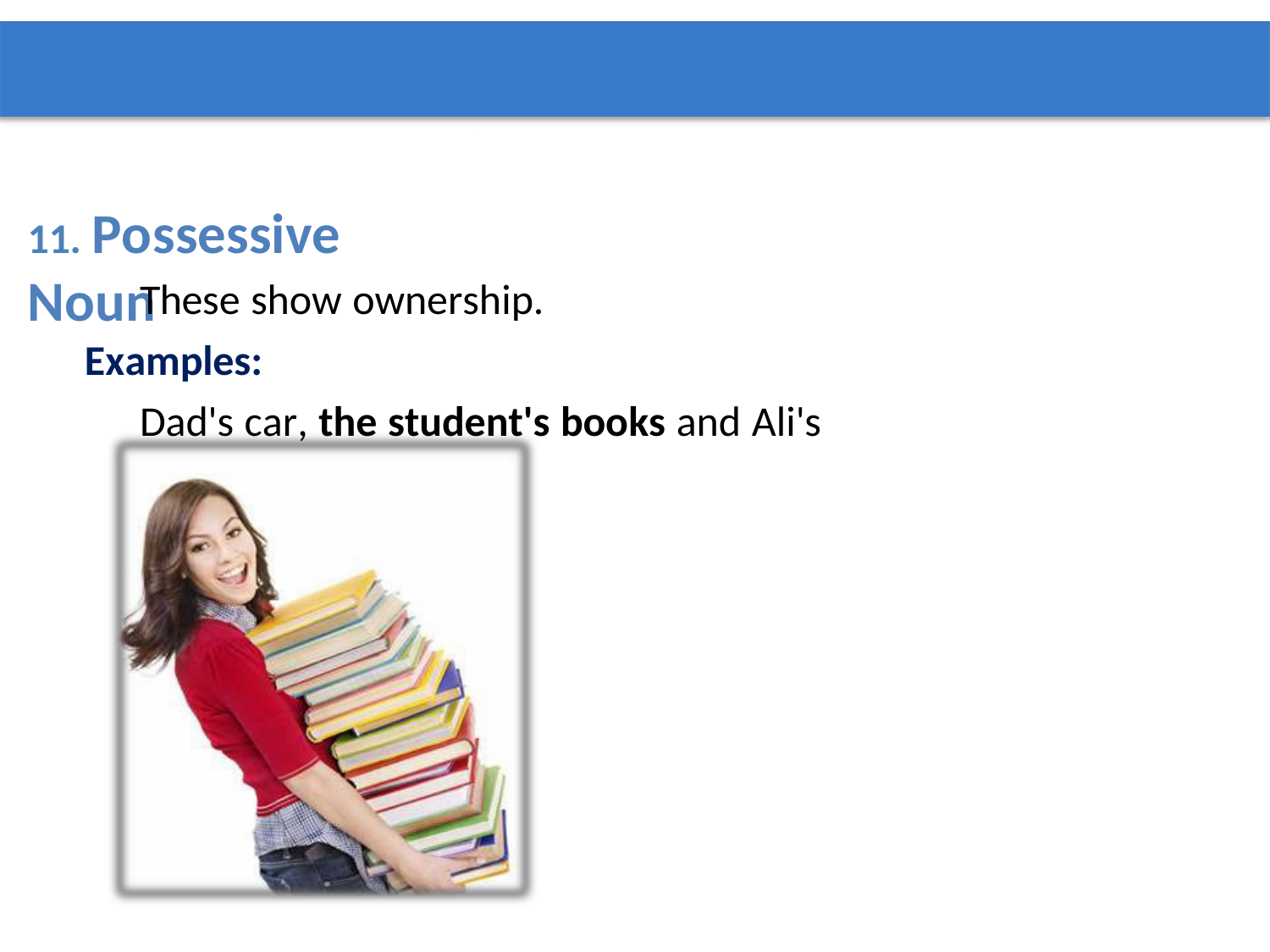

11. Possessive Noun
These show ownership.
Examples:
Dad's car, the student's books and Ali's hat